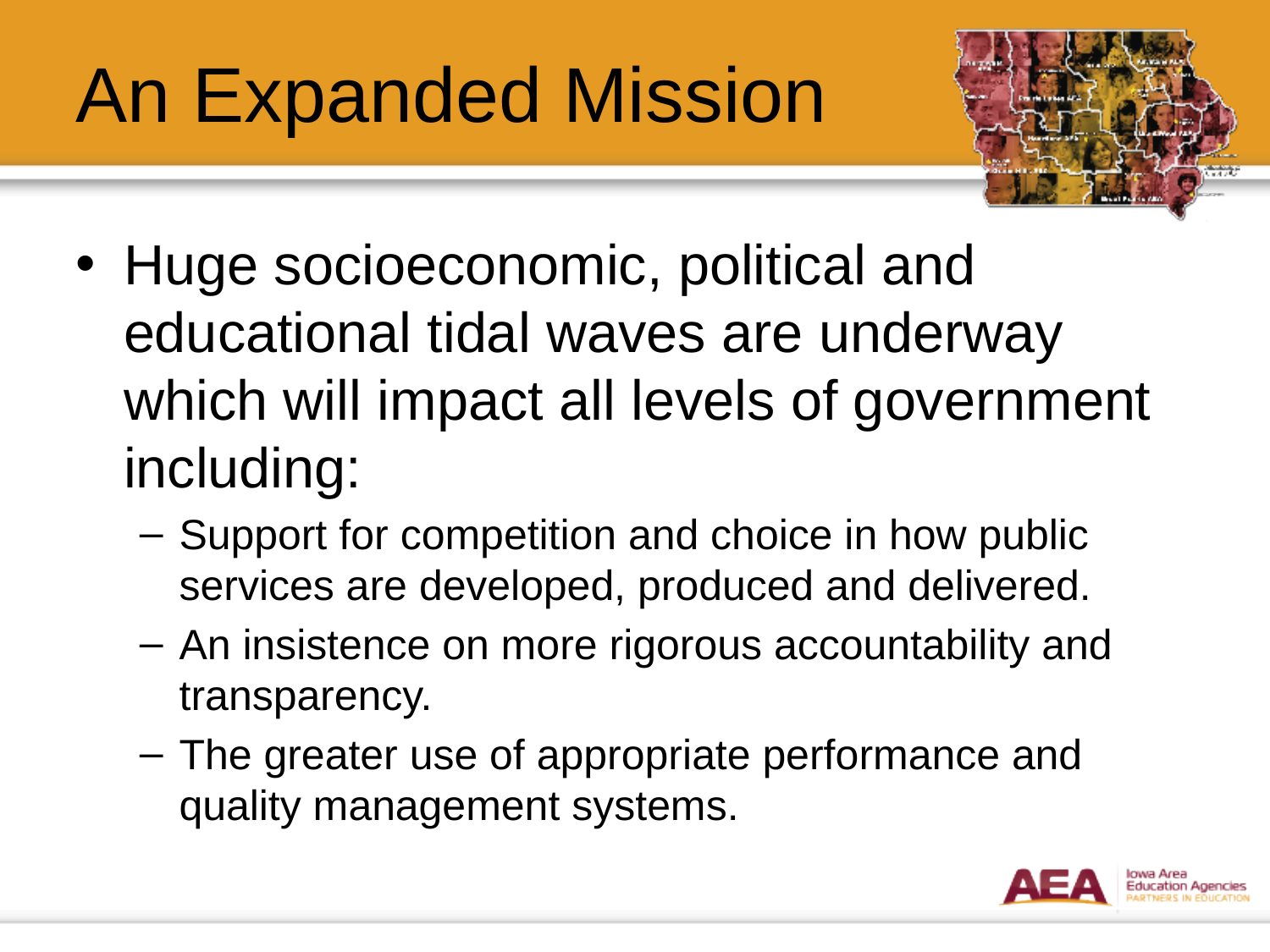

# An Expanded Mission
Huge socioeconomic, political and educational tidal waves are underway which will impact all levels of government including:
Support for competition and choice in how public services are developed, produced and delivered.
An insistence on more rigorous accountability and transparency.
The greater use of appropriate performance and quality management systems.